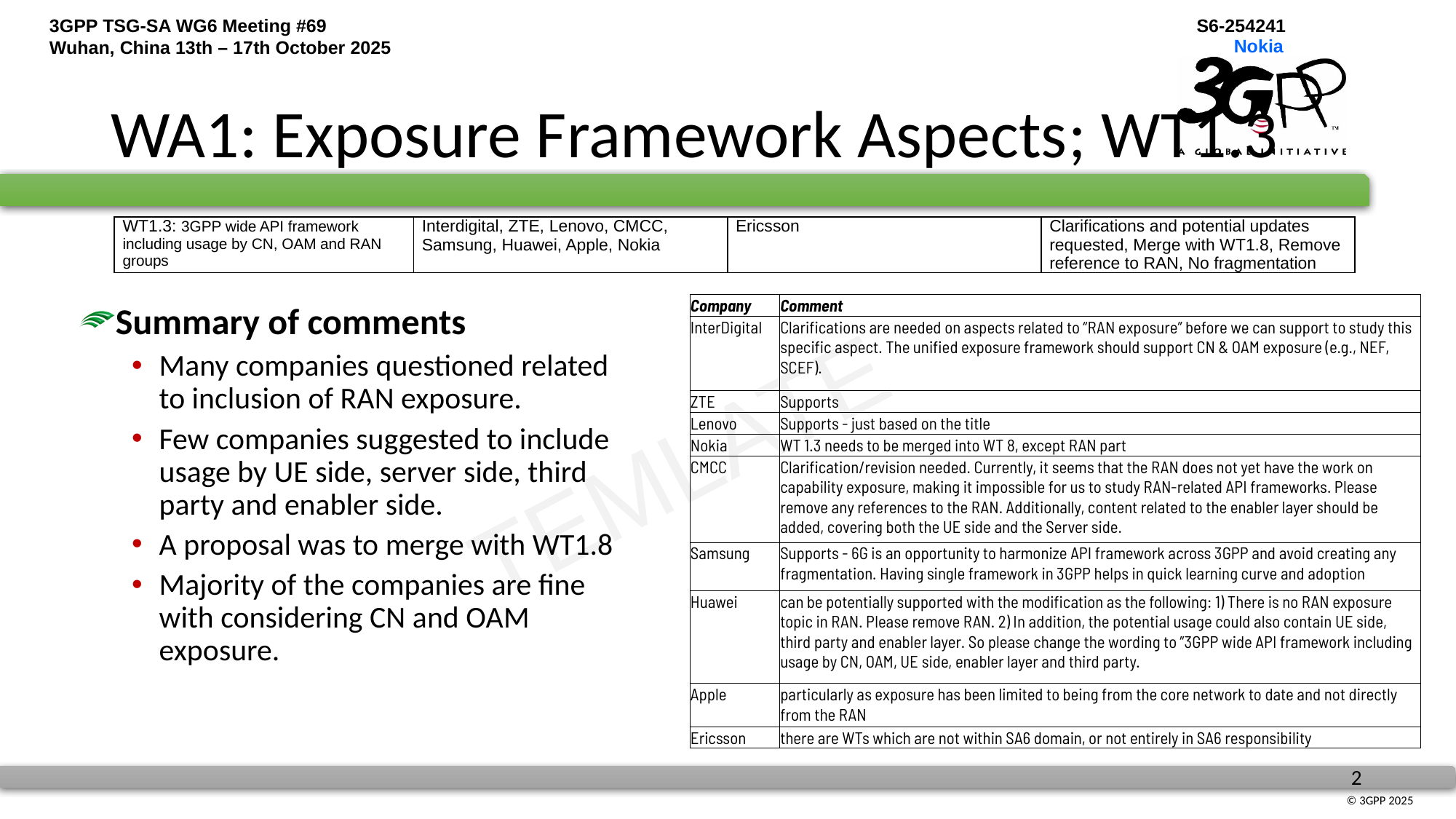

# WA1: Exposure Framework Aspects; WT1.3
| WT1.3: 3GPP wide API framework including usage by CN, OAM and RAN groups | Interdigital, ZTE, Lenovo, CMCC, Samsung, Huawei, Apple, Nokia | Ericsson | Clarifications and potential updates requested, Merge with WT1.8, Remove reference to RAN, No fragmentation |
| --- | --- | --- | --- |
| Company | Comment |
| --- | --- |
| InterDigital | Clarifications are needed on aspects related to “RAN exposure” before we can support to study this specific aspect. The unified exposure framework should support CN & OAM exposure (e.g., NEF, SCEF). |
| ZTE | Supports |
| Lenovo | Supports - just based on the title |
| Nokia | WT 1.3 needs to be merged into WT 8, except RAN part |
| CMCC | Clarification/revision needed. Currently, it seems that the RAN does not yet have the work on capability exposure, making it impossible for us to study RAN-related API frameworks. Please remove any references to the RAN. Additionally, content related to the enabler layer should be added, covering both the UE side and the Server side. |
| Samsung | Supports - 6G is an opportunity to harmonize API framework across 3GPP and avoid creating any fragmentation. Having single framework in 3GPP helps in quick learning curve and adoption |
| Huawei | can be potentially supported with the modification as the following: 1) There is no RAN exposure topic in RAN. Please remove RAN. 2) In addition, the potential usage could also contain UE side, third party and enabler layer. So please change the wording to ”3GPP wide API framework including usage by CN, OAM, UE side, enabler layer and third party. |
| Apple | particularly as exposure has been limited to being from the core network to date and not directly from the RAN |
| Ericsson | there are WTs which are not within SA6 domain, or not entirely in SA6 responsibility |
Summary of comments
Many companies questioned related to inclusion of RAN exposure.
Few companies suggested to include usage by UE side, server side, third party and enabler side.
A proposal was to merge with WT1.8
Majority of the companies are fine with considering CN and OAM exposure.
TEMLATE